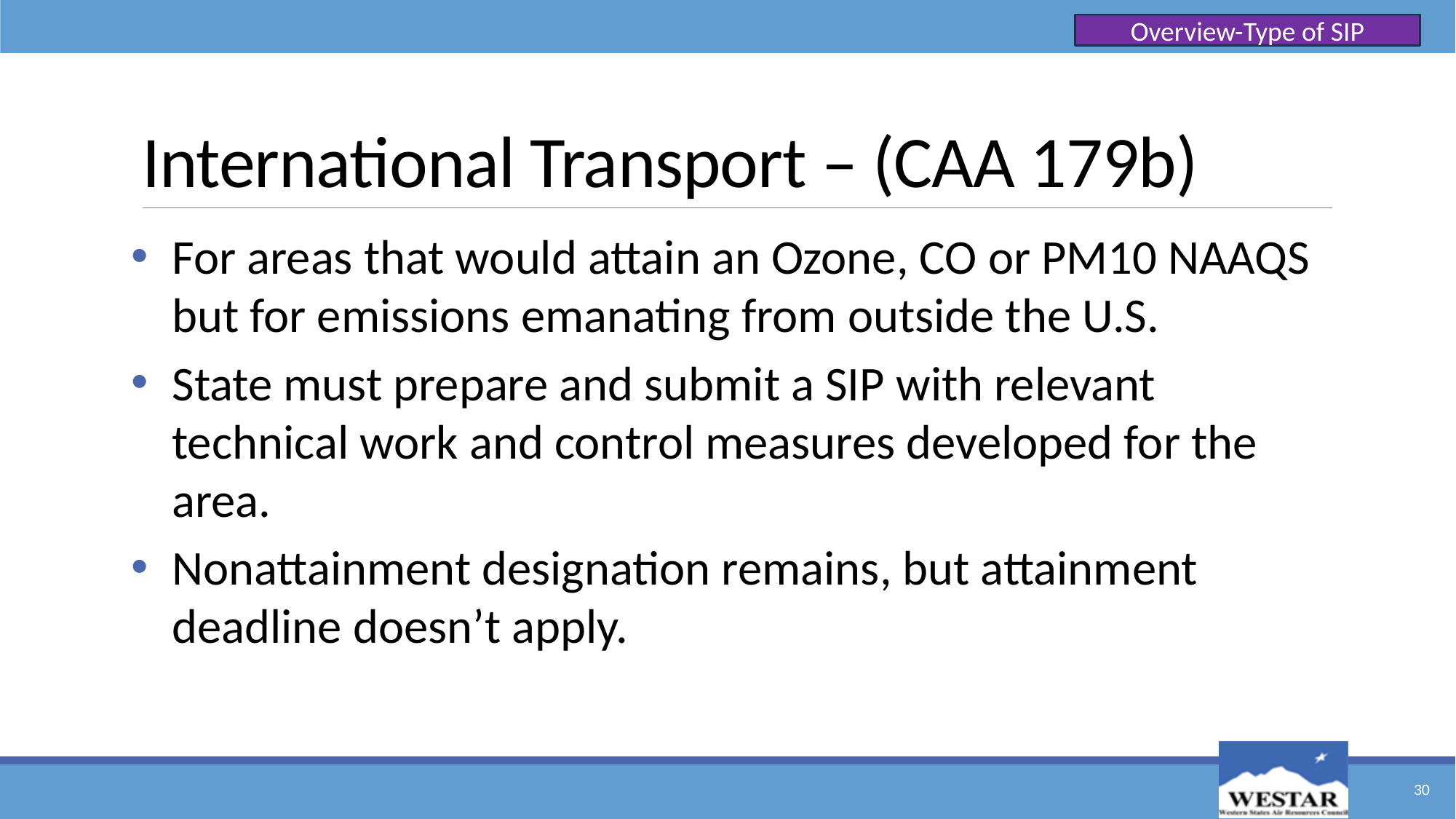

Overview-Type of SIP
# International Transport – (CAA 179b)
For areas that would attain an Ozone, CO or PM10 NAAQS but for emissions emanating from outside the U.S.
State must prepare and submit a SIP with relevant technical work and control measures developed for the area.
Nonattainment designation remains, but attainment deadline doesn’t apply.

30